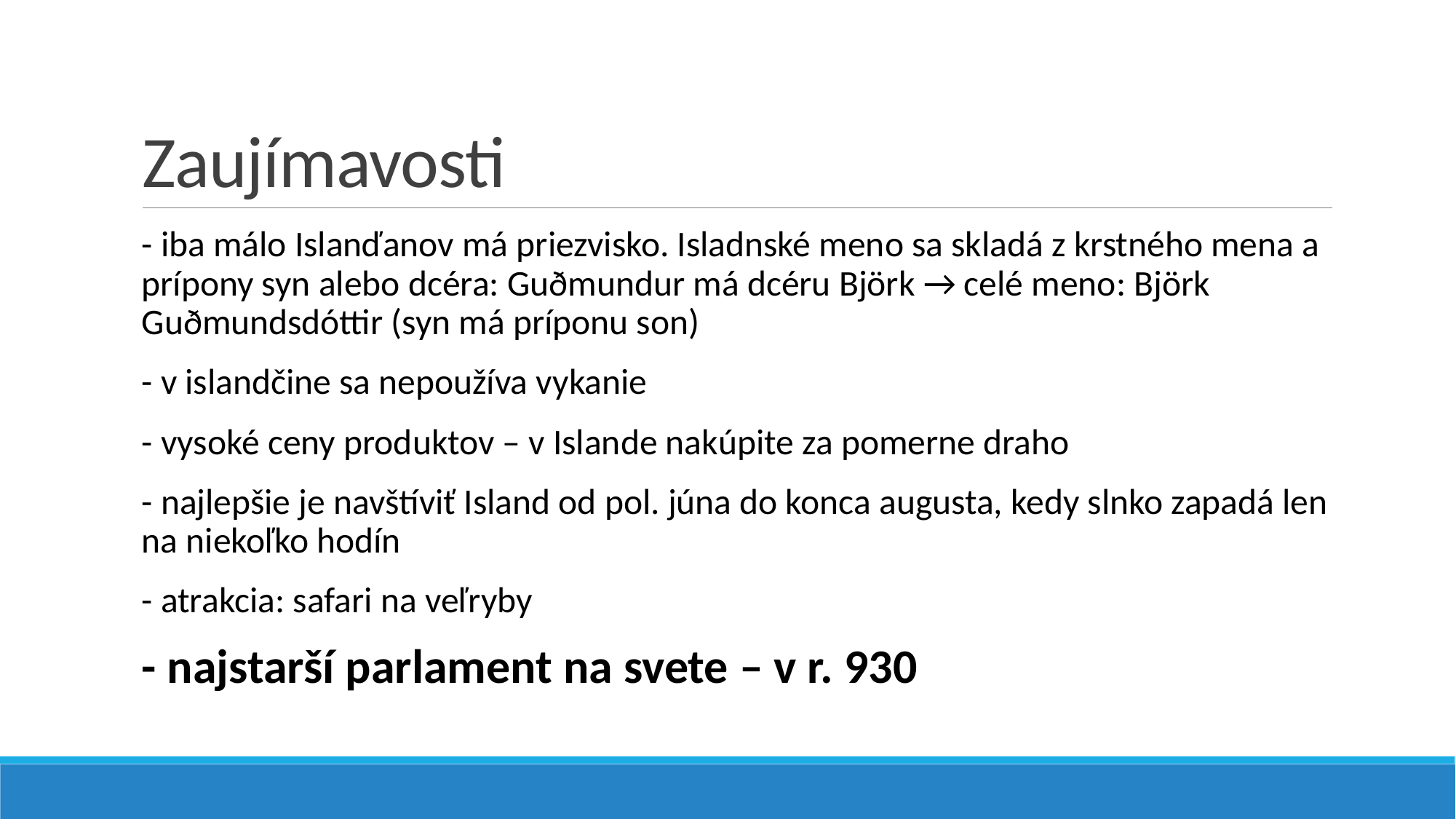

# Zaujímavosti
- iba málo Islanďanov má priezvisko. Isladnské meno sa skladá z krstného mena a prípony syn alebo dcéra: Guðmundur má dcéru Björk → celé meno: Björk Guðmundsdóttir (syn má príponu son)
- v islandčine sa nepoužíva vykanie
- vysoké ceny produktov – v Islande nakúpite za pomerne draho
- najlepšie je navštíviť Island od pol. júna do konca augusta, kedy slnko zapadá len na niekoľko hodín
- atrakcia: safari na veľryby
- najstarší parlament na svete – v r. 930